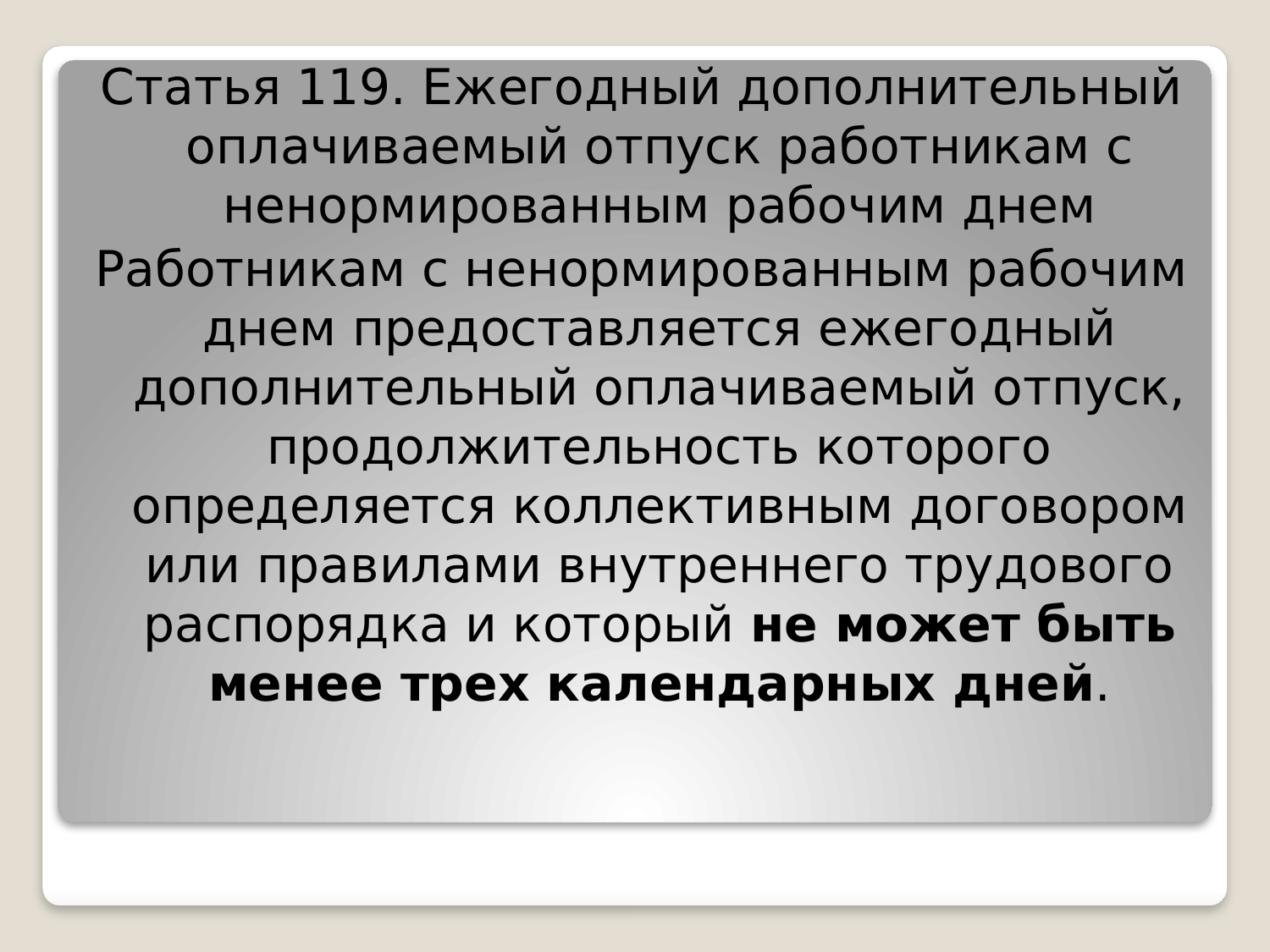

Статья 119. Ежегодный дополнительный оплачиваемый отпуск работникам с ненормированным рабочим днем
Работникам с ненормированным рабочим днем предоставляется ежегодный дополнительный оплачиваемый отпуск, продолжительность которого определяется коллективным договором или правилами внутреннего трудового распорядка и который не может быть менее трех календарных дней.